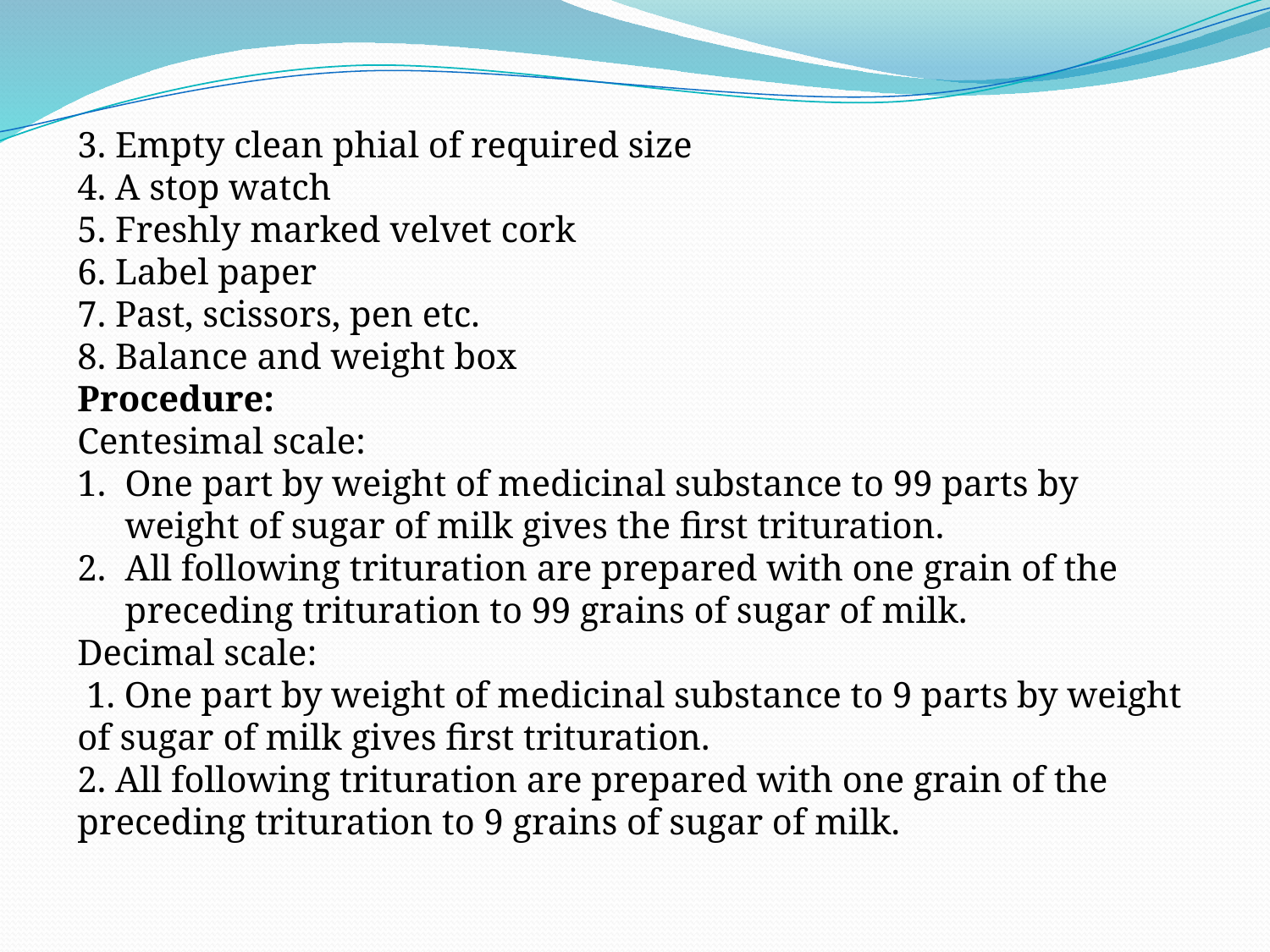

3. Empty clean phial of required size
4. A stop watch
5. Freshly marked velvet cork
6. Label paper
7. Past, scissors, pen etc.
8. Balance and weight box
Procedure:
Centesimal scale:
One part by weight of medicinal substance to 99 parts by weight of sugar of milk gives the first trituration.
All following trituration are prepared with one grain of the preceding trituration to 99 grains of sugar of milk.
Decimal scale:
 1. One part by weight of medicinal substance to 9 parts by weight of sugar of milk gives first trituration.
2. All following trituration are prepared with one grain of the preceding trituration to 9 grains of sugar of milk.